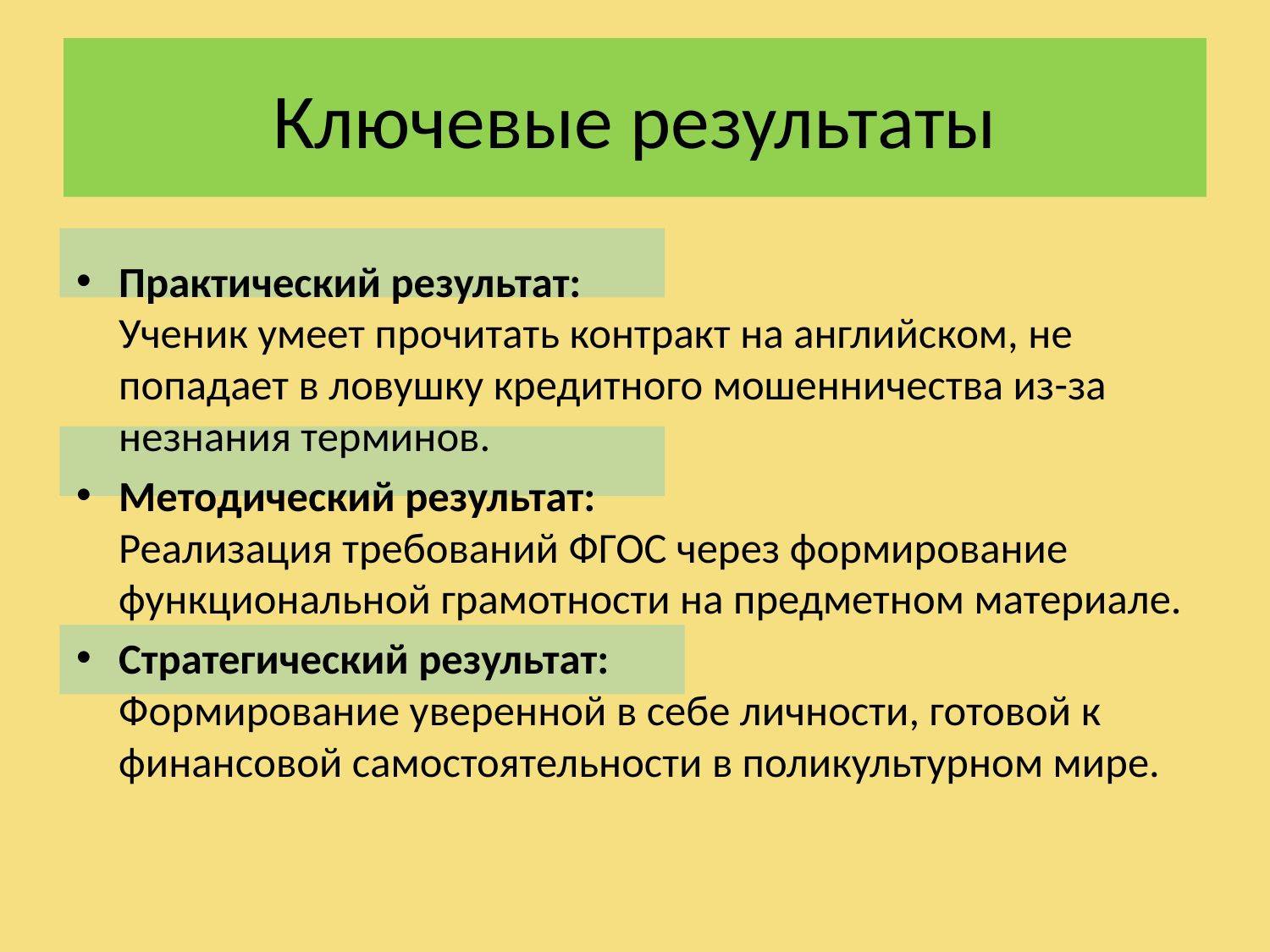

# Ключевые результаты

Практический результат:
Ученик умеет прочитать контракт на английском, не попадает в ловушку кредитного мошенничества из-за незнания терминов.
Методический результат:
Реализация требований ФГОС через формирование функциональной грамотности на предметном материале.
Стратегический результат:
Формирование уверенной в себе личности, готовой к финансовой самостоятельности в поликультурном мире.